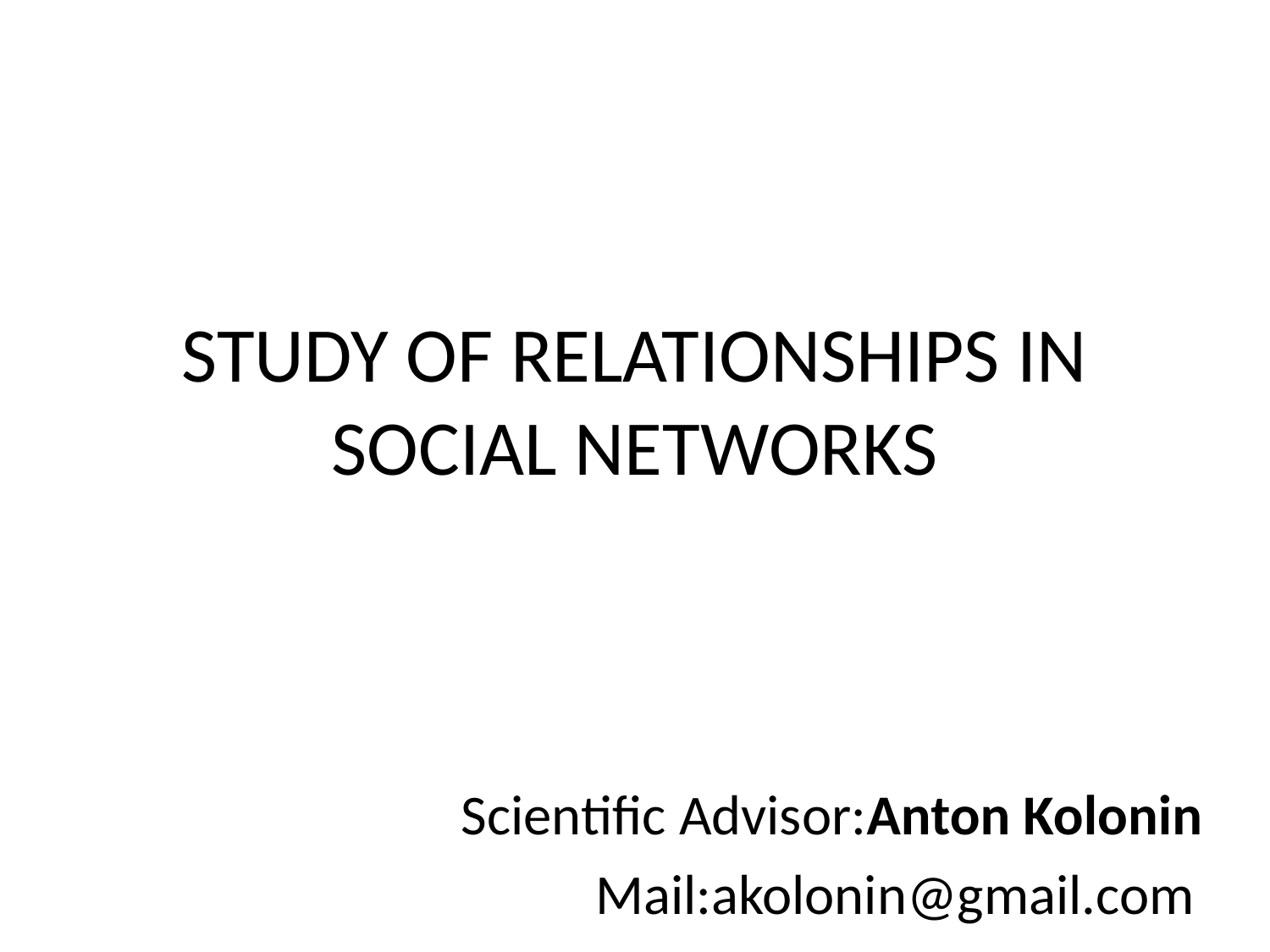

# STUDY OF RELATIONSHIPS IN SOCIAL NETWORKS
 Scientific Advisor:Anton Kolonin
           Mail:akolonin@gmail.com